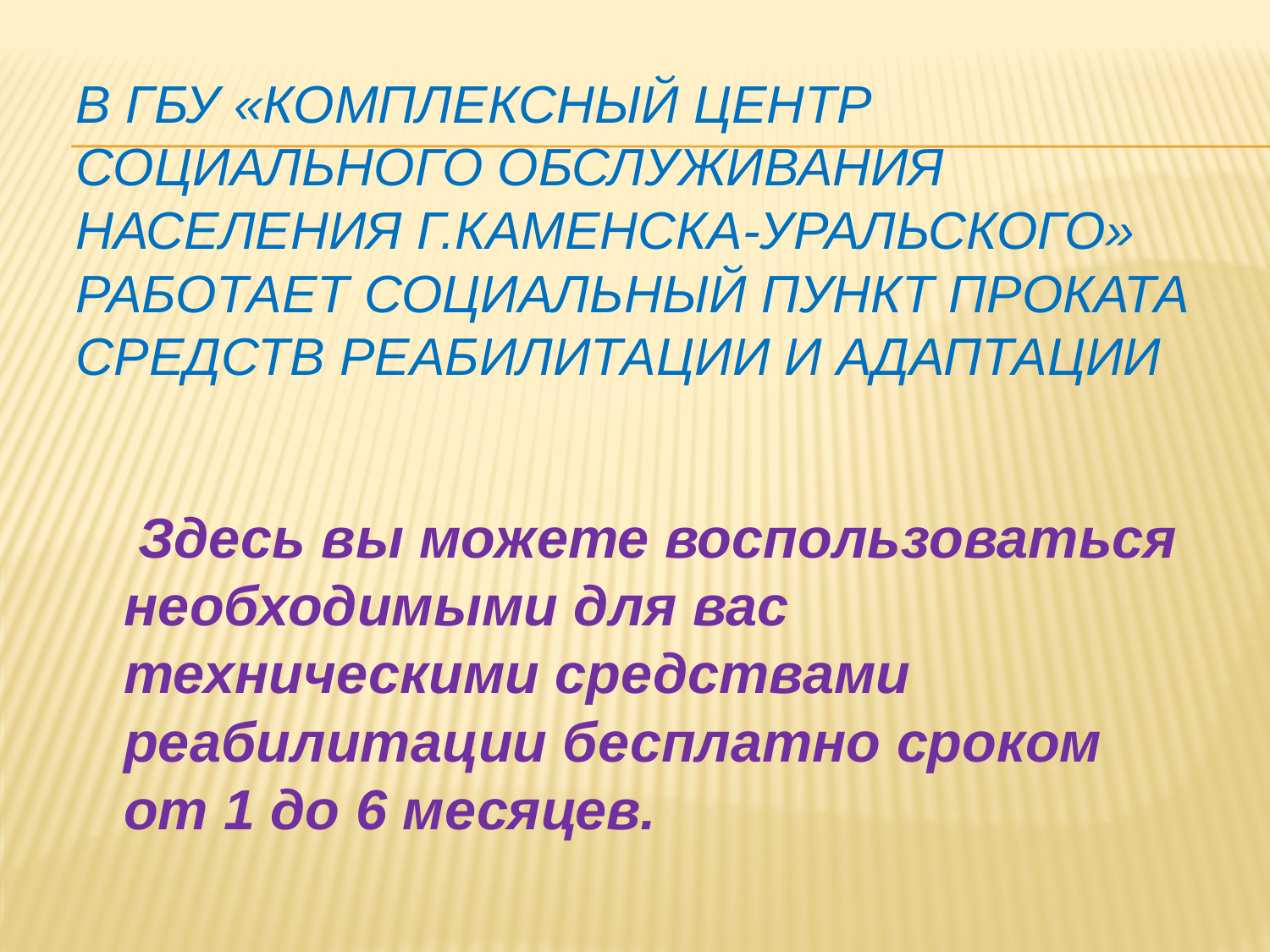

# В ГБУ «Комплексный центр социального обслуживания населения г.Каменска-Уральского» работает социальный пункт проката средств реабилитации и адаптации

    Здесь вы можете воспользоваться необходимыми для вас техническими средствами реабилитации бесплатно сроком от 1 до 6 месяцев.